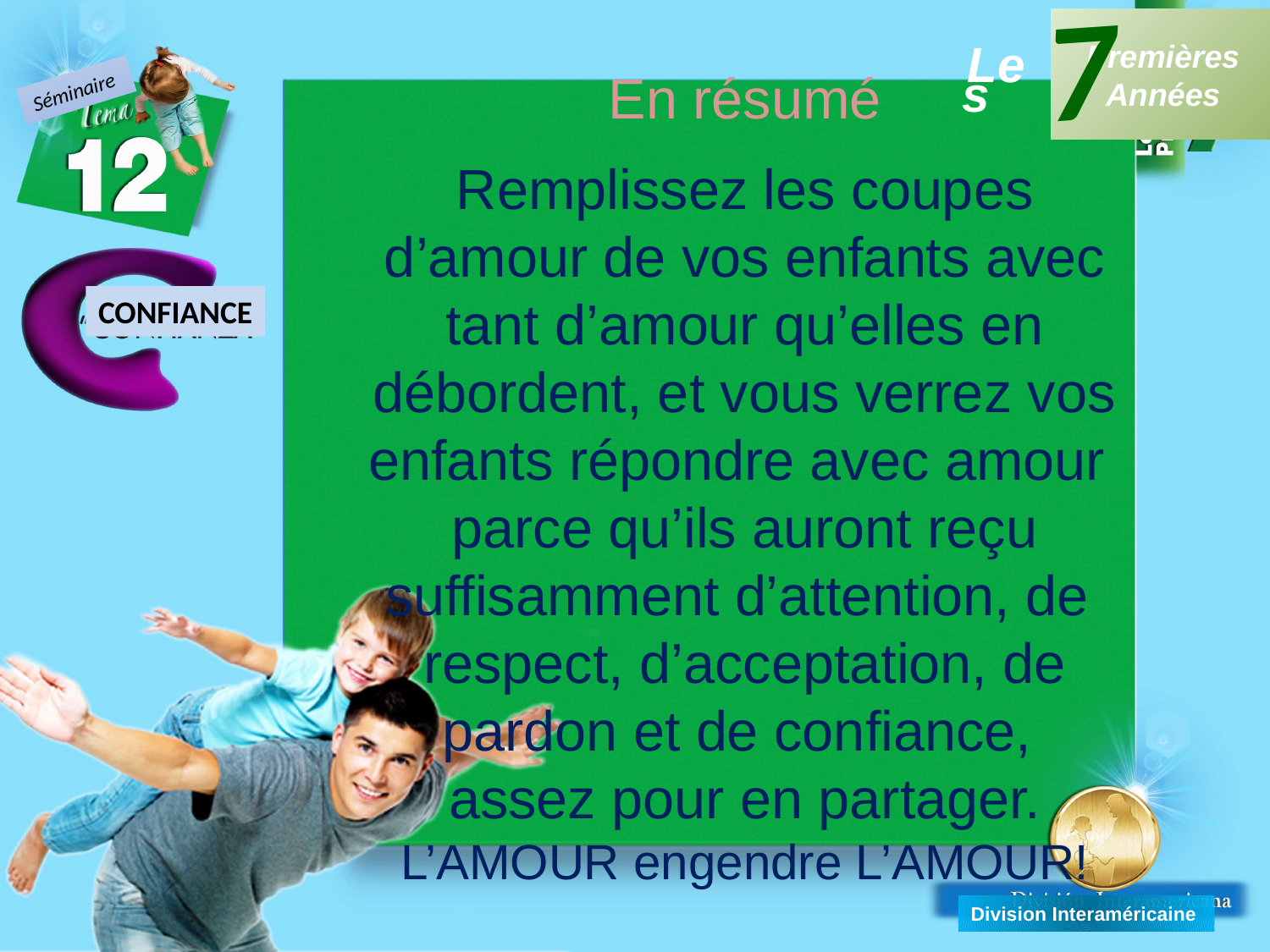

7
Premières
Années
Les
En résumé

Remplissez les coupes d’amour de vos enfants avec tant d’amour qu’elles en débordent, et vous verrez vos enfants répondre avec amour  parce qu’ils auront reçu suffisamment d’attention, de  respect, d’acceptation, de pardon et de confiance,  assez pour en partager.
L’AMOUR engendre L’AMOUR!

Séminaire
CONFIANCE
Division Interaméricaine